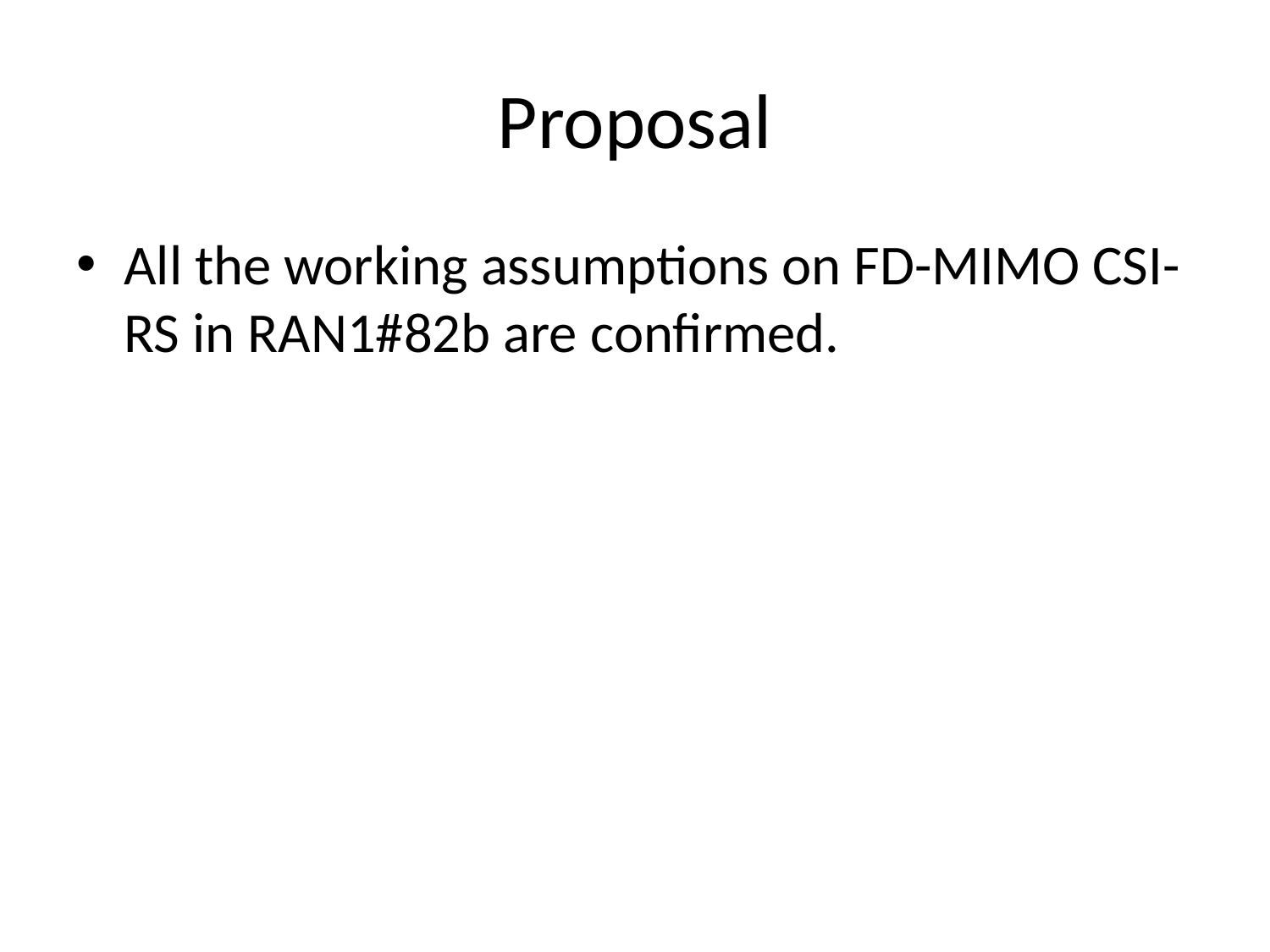

# Proposal
All the working assumptions on FD-MIMO CSI-RS in RAN1#82b are confirmed.